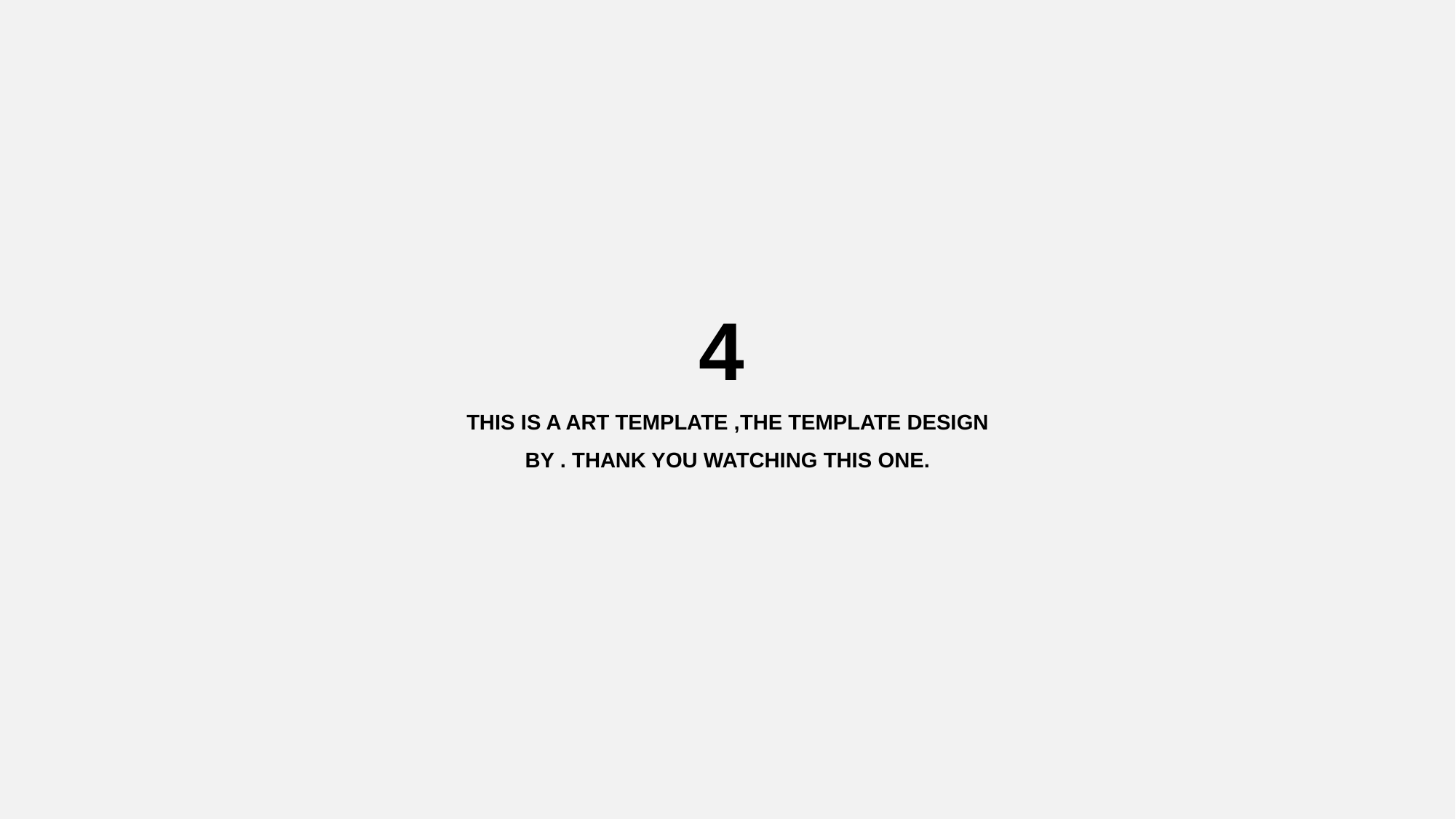

4
THIS IS A ART TEMPLATE ,THE TEMPLATE DESIGN BY . THANK YOU WATCHING THIS ONE.